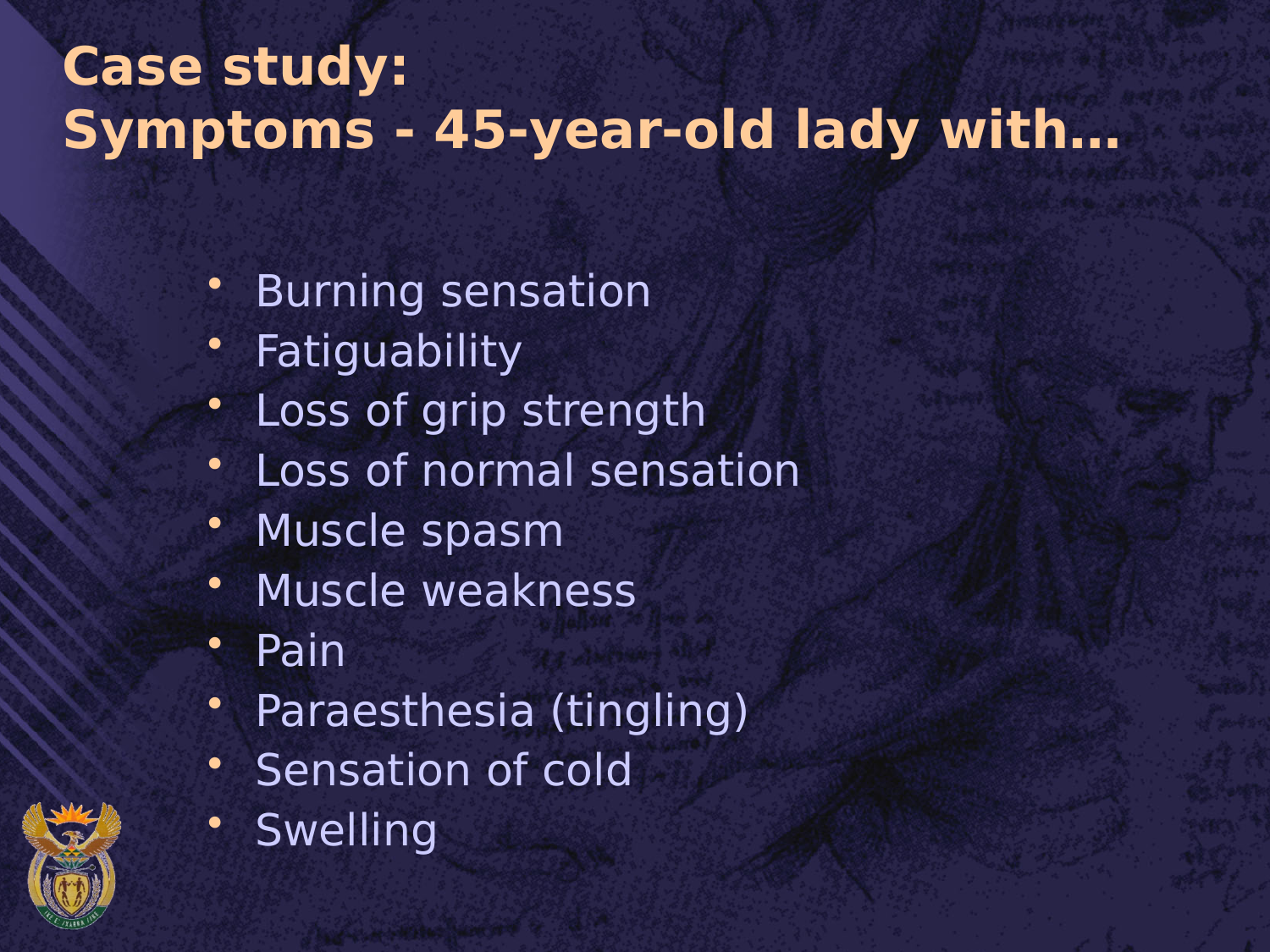

Case study:
Symptoms - 45-year-old lady with…

Burning sensation
Fatiguability
Loss of grip strength
Loss of normal sensation
Muscle spasm
Muscle weakness
Pain
Paraesthesia (tingling)
Sensation of cold
Swelling